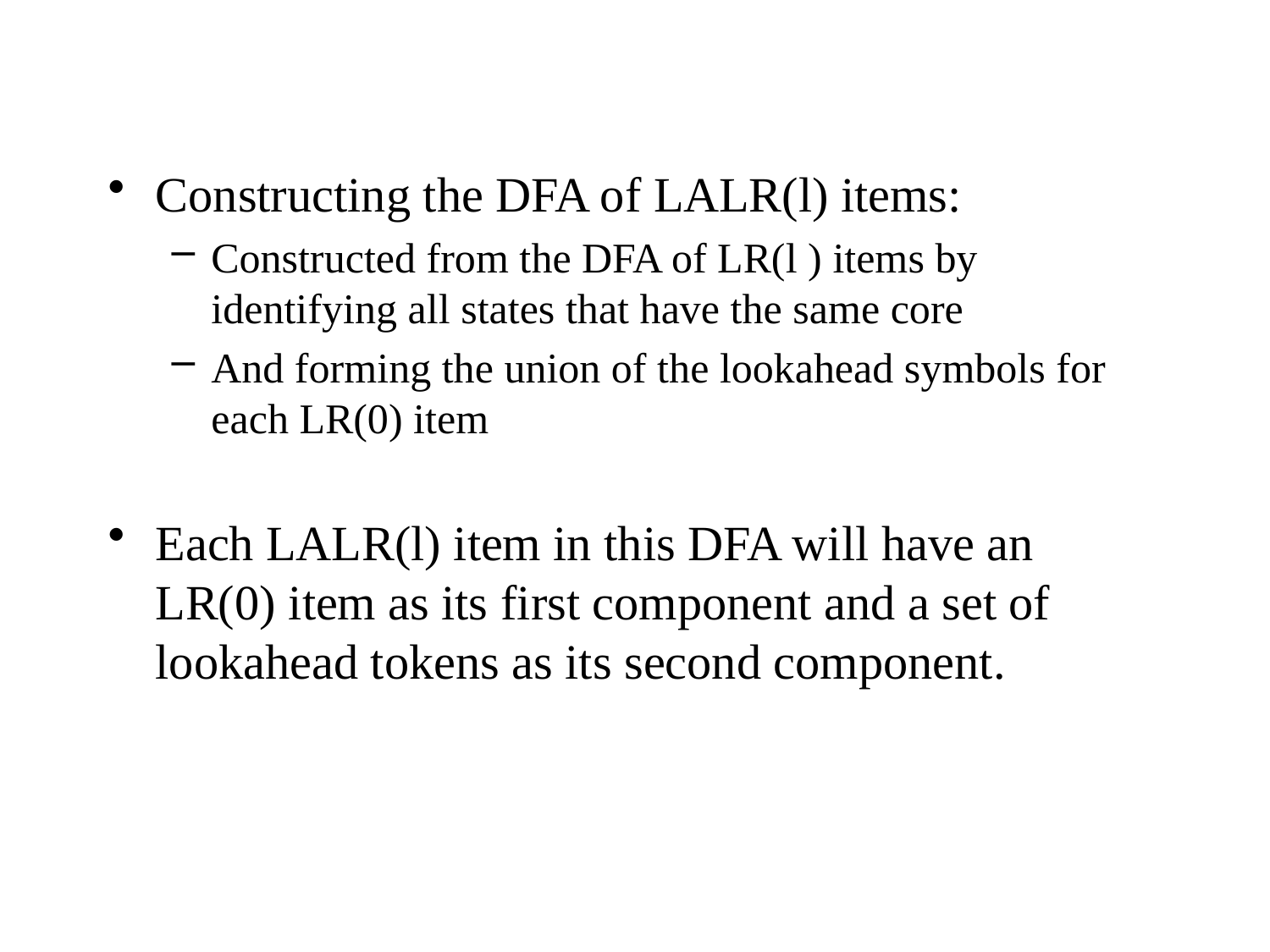

Constructing the DFA of LALR(l) items:
Constructed from the DFA of LR(l ) items by identifying all states that have the same core
And forming the union of the lookahead symbols for each LR(0) item

Each LALR(l) item in this DFA will have an LR(0) item as its first component and a set of lookahead tokens as its second component.